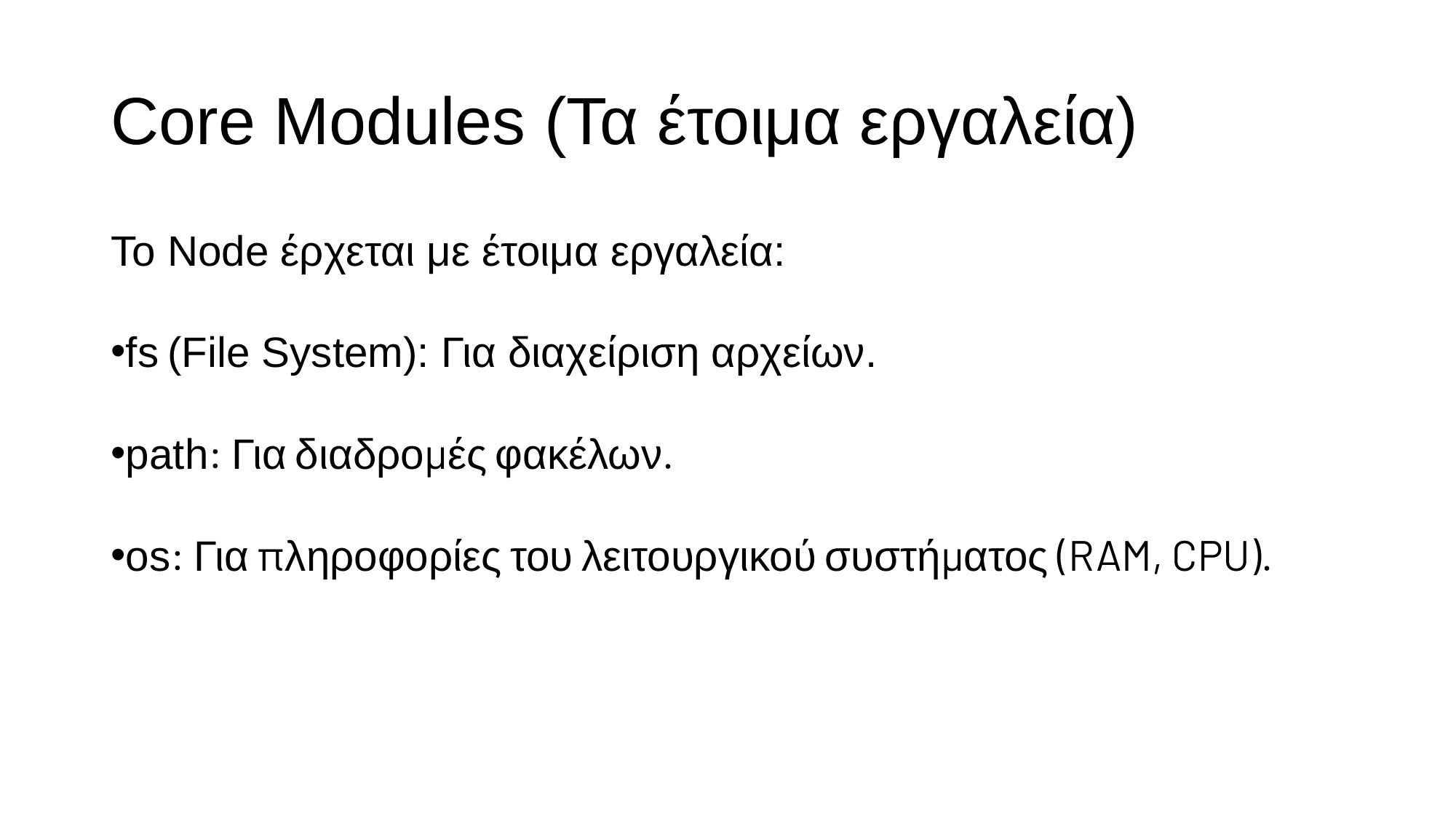

# Core Modules (Τα έτοιμα εργαλεία)
Το Node έρχεται με έτοιμα εργαλεία:

fs (File System): Για διαχείριση αρχείων.

path: Για διαδρομές φακέλων.

os: Για πληροφορίες του λειτουργικού συστήματος (RAM, CPU).